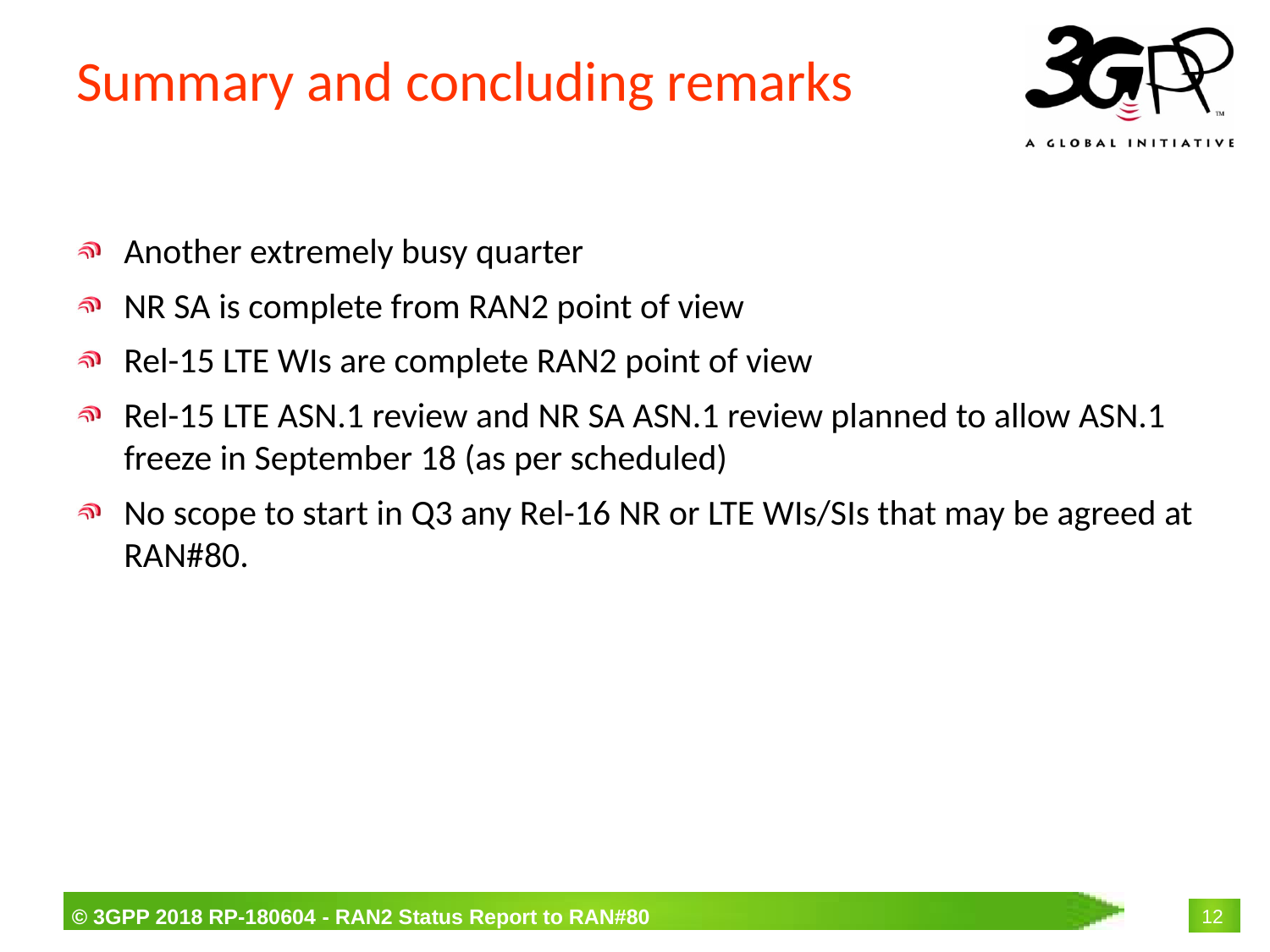

# Summary and concluding remarks
Another extremely busy quarter
NR SA is complete from RAN2 point of view
Rel-15 LTE WIs are complete RAN2 point of view
Rel-15 LTE ASN.1 review and NR SA ASN.1 review planned to allow ASN.1 freeze in September 18 (as per scheduled)
No scope to start in Q3 any Rel-16 NR or LTE WIs/SIs that may be agreed at RAN#80.